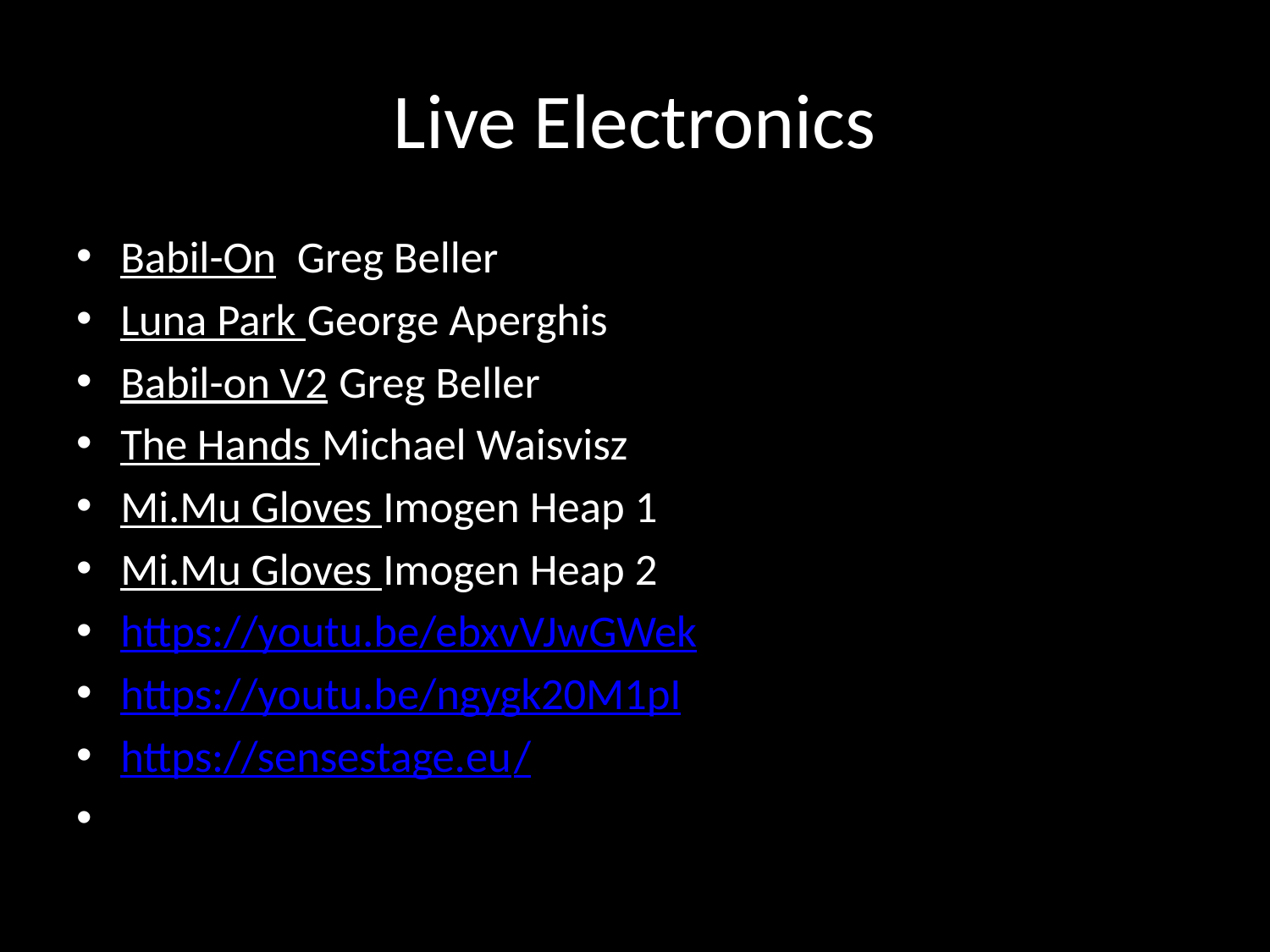

# Live Electronics
Babil-On  Greg Beller
Luna Park George Aperghis
Babil-on V2 Greg Beller
The Hands Michael Waisvisz
Mi.Mu Gloves Imogen Heap 1
Mi.Mu Gloves Imogen Heap 2
https://youtu.be/ebxvVJwGWek
https://youtu.be/ngygk20M1pI
https://sensestage.eu/